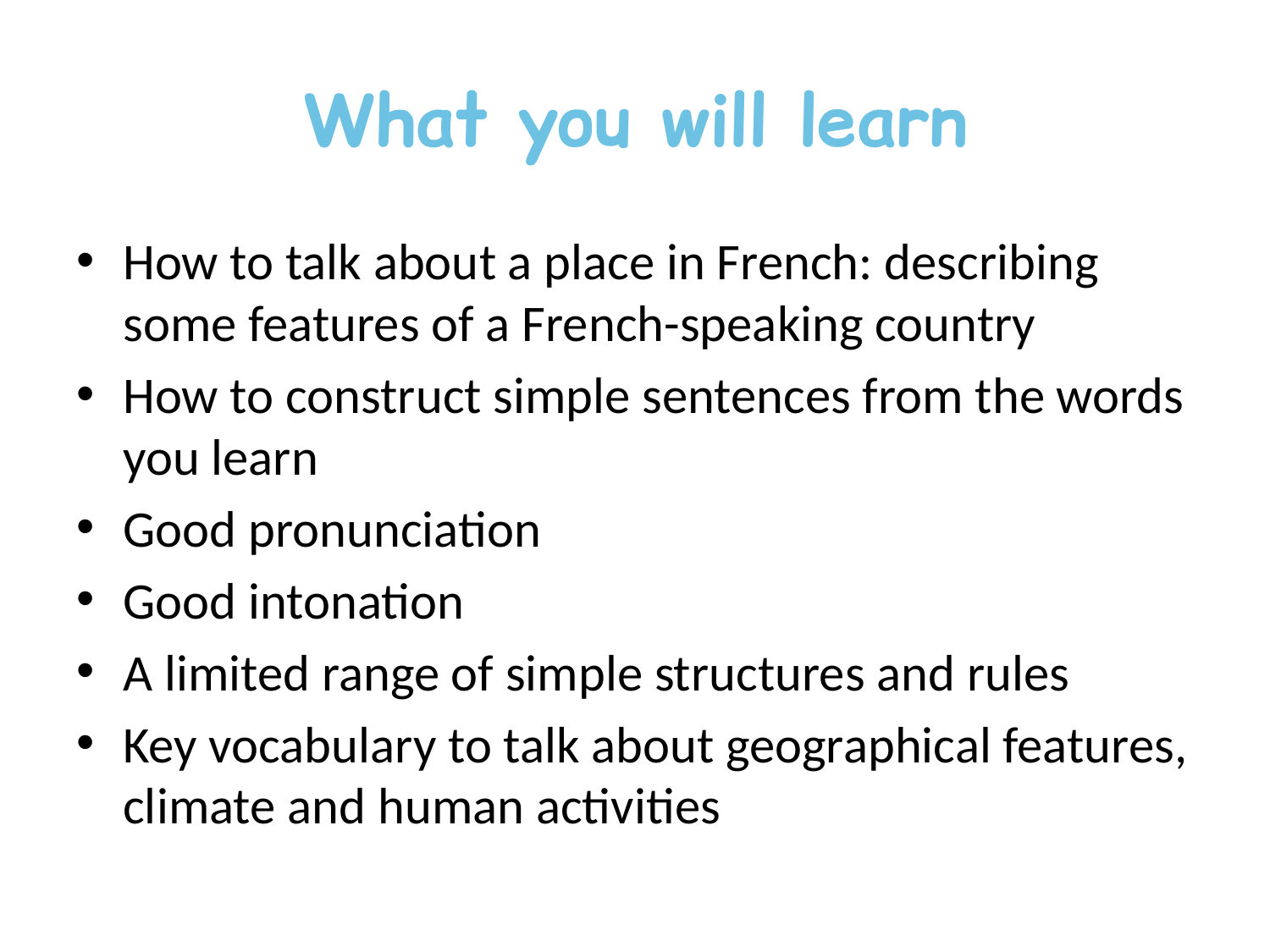

# What you will learn
How to talk about a place in French: describing some features of a French-speaking country
How to construct simple sentences from the words you learn
Good pronunciation
Good intonation
A limited range of simple structures and rules
Key vocabulary to talk about geographical features, climate and human activities